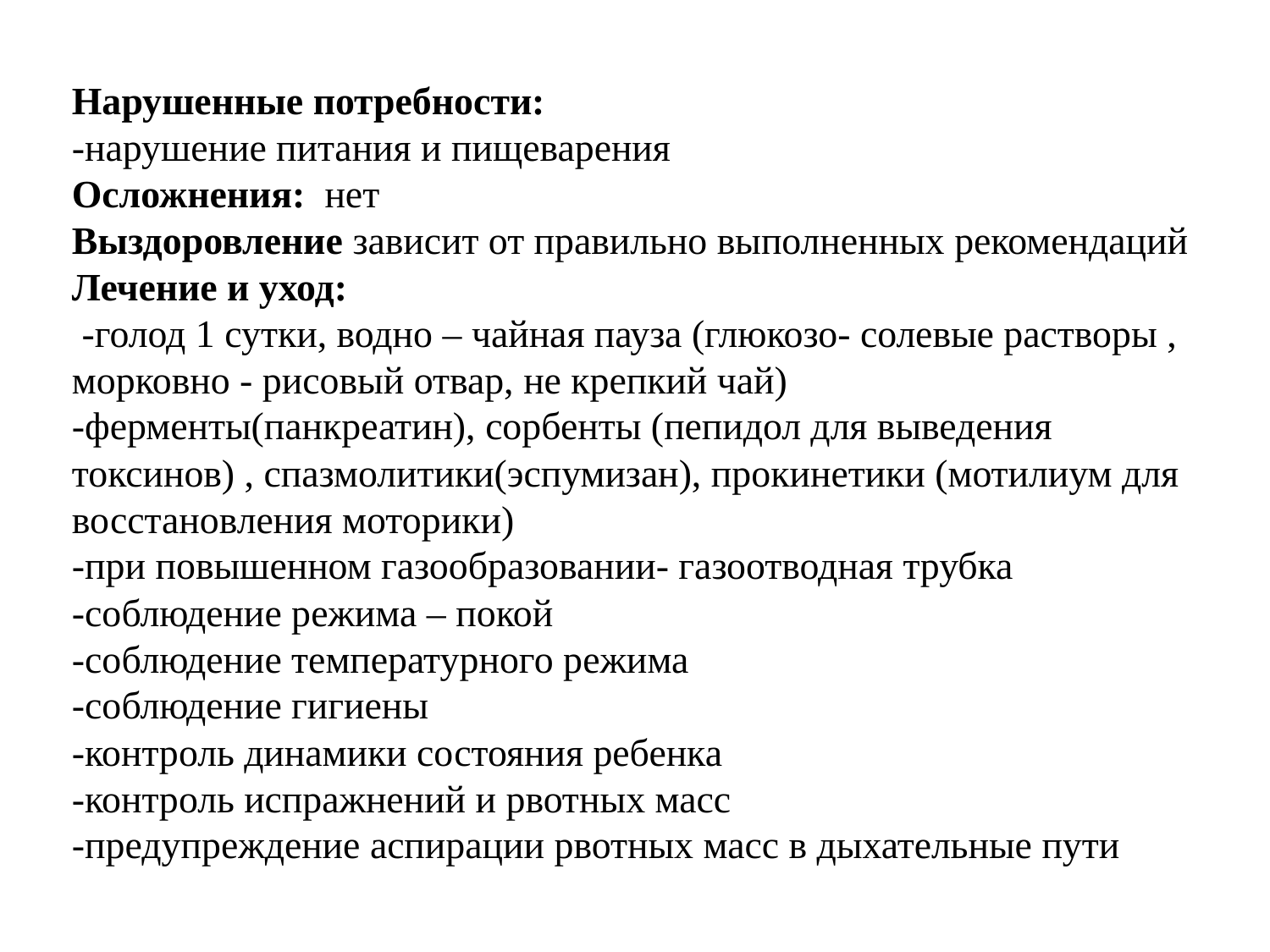

Нарушенные потребности:
-нарушение питания и пищеварения
Осложнения:  нет
Выздоровление зависит от правильно выполненных рекомендаций
Лечение и уход:
 -голод 1 сутки, водно – чайная пауза (глюкозо- солевые растворы , морковно - рисовый отвар, не крепкий чай)
-ферменты(панкреатин), сорбенты (пепидол для выведения токсинов) , спазмолитики(эспумизан), прокинетики (мотилиум для восстановления моторики)
-при повышенном газообразовании- газоотводная трубка
-соблюдение режима – покой
-соблюдение температурного режима
-соблюдение гигиены
-контроль динамики состояния ребенка
-контроль испражнений и рвотных масс
-предупреждение аспирации рвотных масс в дыхательные пути